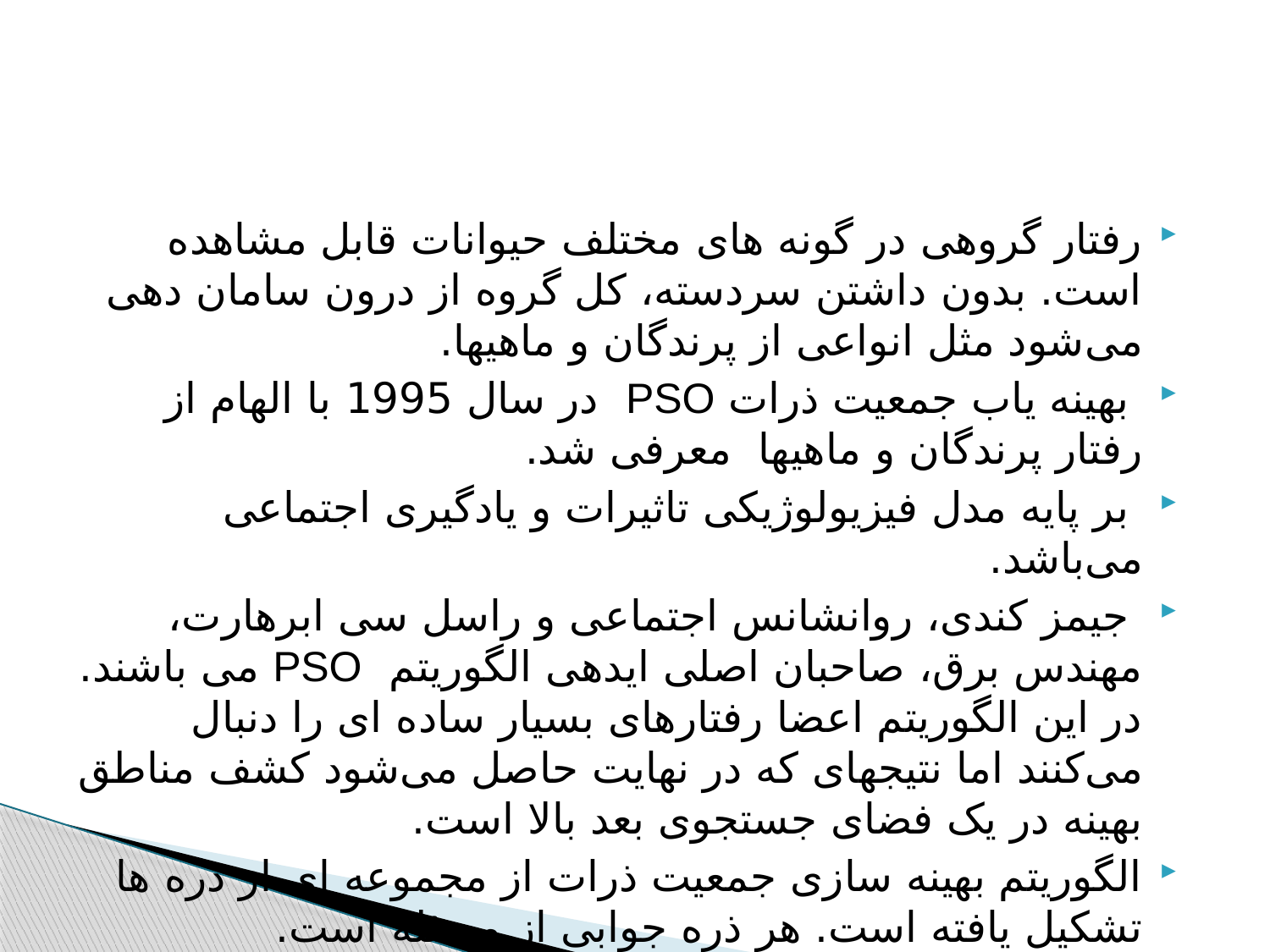

#
رفتار گروهی در گونه های مختلف حيوانات قابل مشاهده است. بدون داشتن سردسته، کل گروه از درون سامان دهی ﻣﯽشود مثل انواعی از پرندگان و ماهيها.
 بهينه ياب جمعيت ذرات PSO  در سال 1995 با الهام از رفتار پرندگان و ماهيها  معرفی شد.
 بر پايه مدل فيزيولوژيکی تاثيرات و يادگيری اجتماعی ﻣﯽباشد.
 جیمز کندی، روانشانس اجتماعی و راسل سی ابرهارت، مهندس برق، صاحبان اصلی ایده­ی الگوریتم  PSO می باشند. در اين الگوريتم اعضا رفتارهای بسيار ساده ای را دنبال ﻣﯽکنند اما نتيجه­ای که در نهايت حاصل ﻣﯽشود کشف مناطق بهينه در يک فضای جستجوی بعد بالا است.
الگوريتم بهينه سازی جمعيت ذرات از مجموعه ای از ذره ها تشکيل يافته است. هر ذره جوابی از مسئله است.